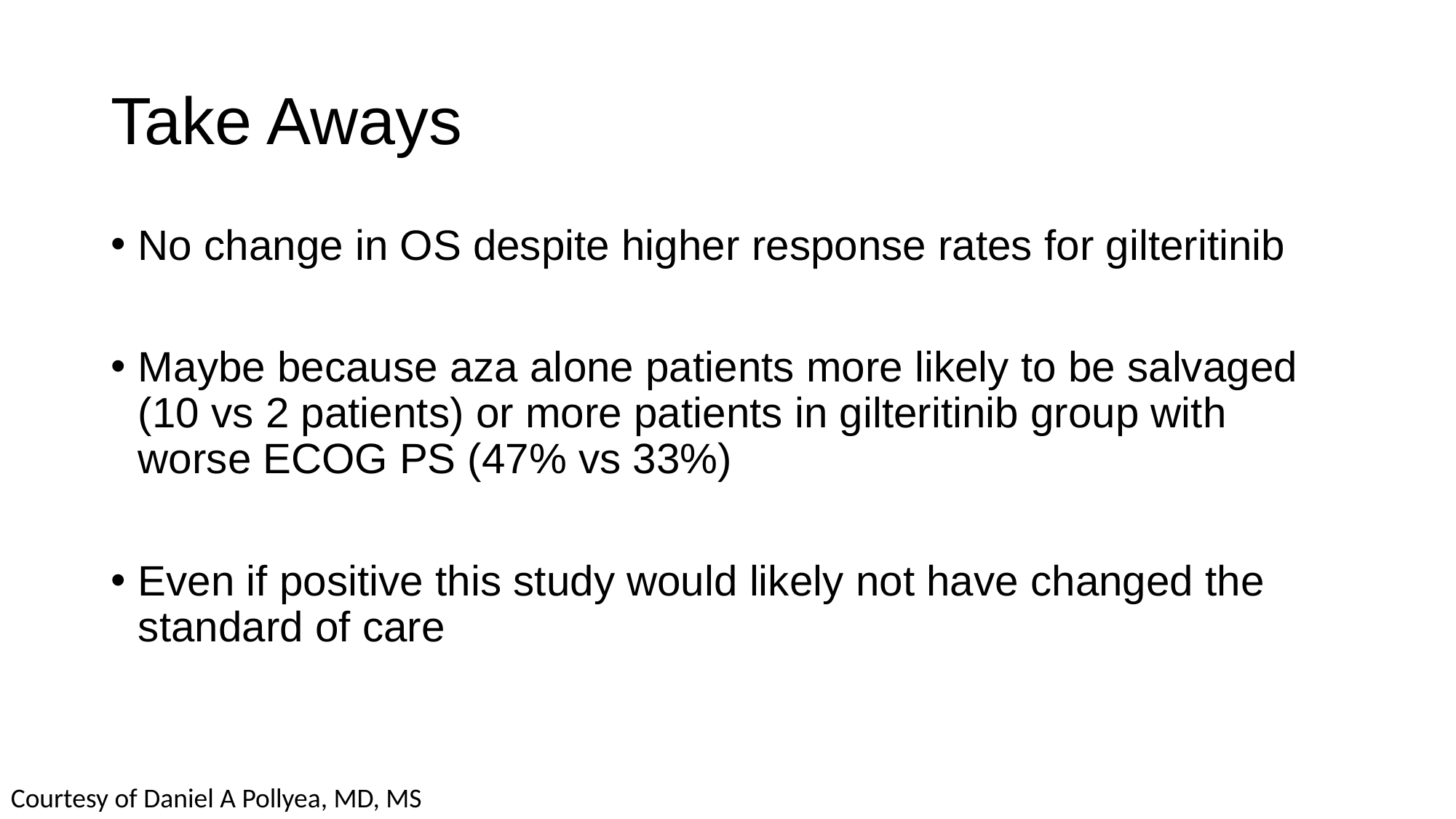

# Take Aways
No change in OS despite higher response rates for gilteritinib

Maybe because aza alone patients more likely to be salvaged (10 vs 2 patients) or more patients in gilteritinib group with worse ECOG PS (47% vs 33%)

Even if positive this study would likely not have changed the standard of care
Courtesy of Daniel A Pollyea, MD, MS